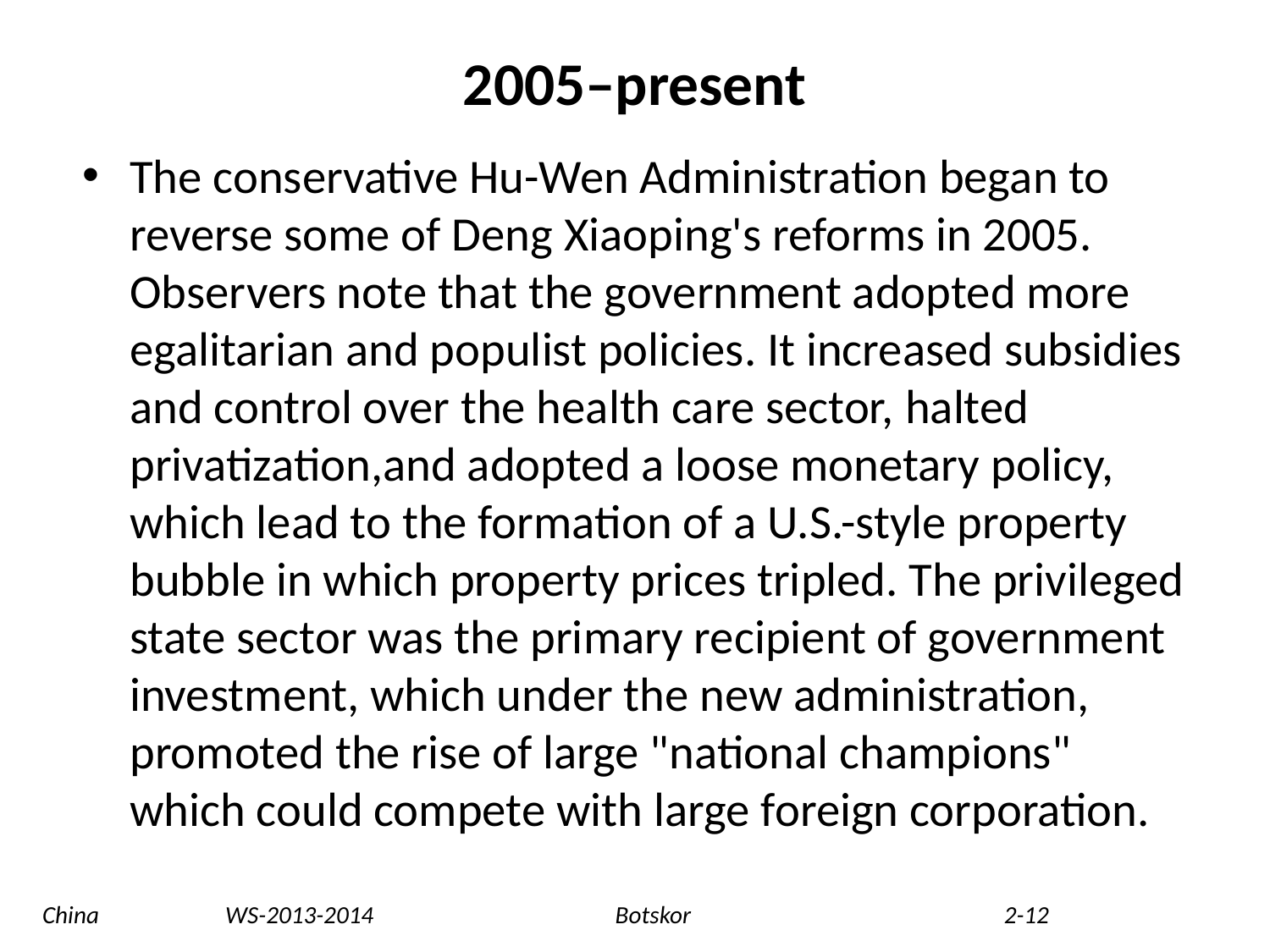

# 2005–present
The conservative Hu-Wen Administration began to reverse some of Deng Xiaoping's reforms in 2005. Observers note that the government adopted more egalitarian and populist policies. It increased subsidies and control over the health care sector, halted privatization,and adopted a loose monetary policy, which lead to the formation of a U.S.-style property bubble in which property prices tripled. The privileged state sector was the primary recipient of government investment, which under the new administration, promoted the rise of large "national champions" which could compete with large foreign corporation.
China                       WS-2013-2014                                            Botskor                                                         2-12